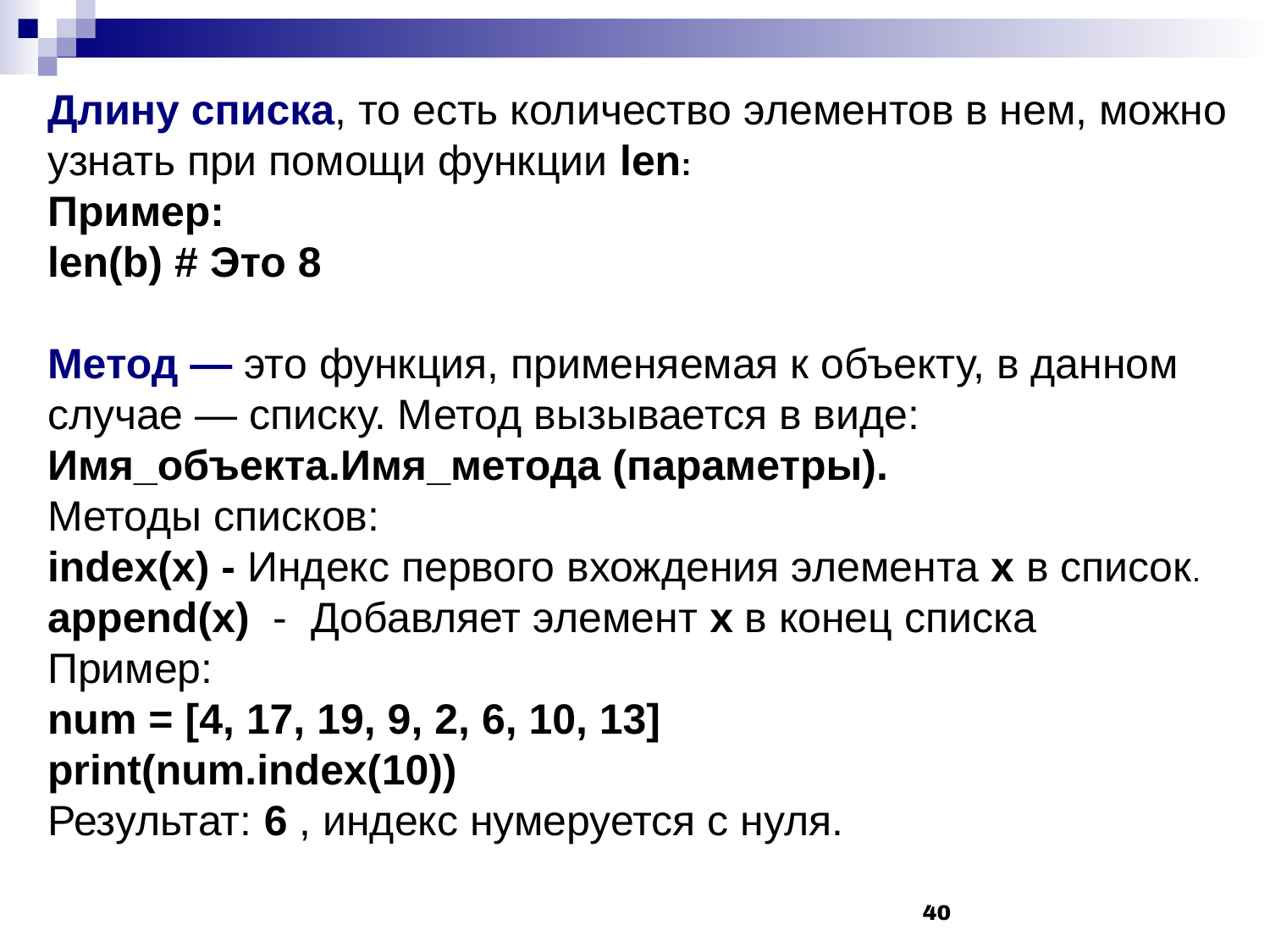

Длину списка, то есть количество элементов в нем, можно узнать при помощи функции len:
Пример:
len(b) # Это 8

Метод — это функция, применяемая к объекту, в данном случае — списку. Метод вызывается в виде: Имя_объекта.Имя_метода (параметры).
Методы списков:
index(x) - Индекс первого вхождения элемента x в список.
аppend(x)  -  Добавляет элемент х в конец списка
Пример:
num = [4, 17, 19, 9, 2, 6, 10, 13]
print(num.index(10))
Результат: 6 , индекс нумеруется с нуля.
40